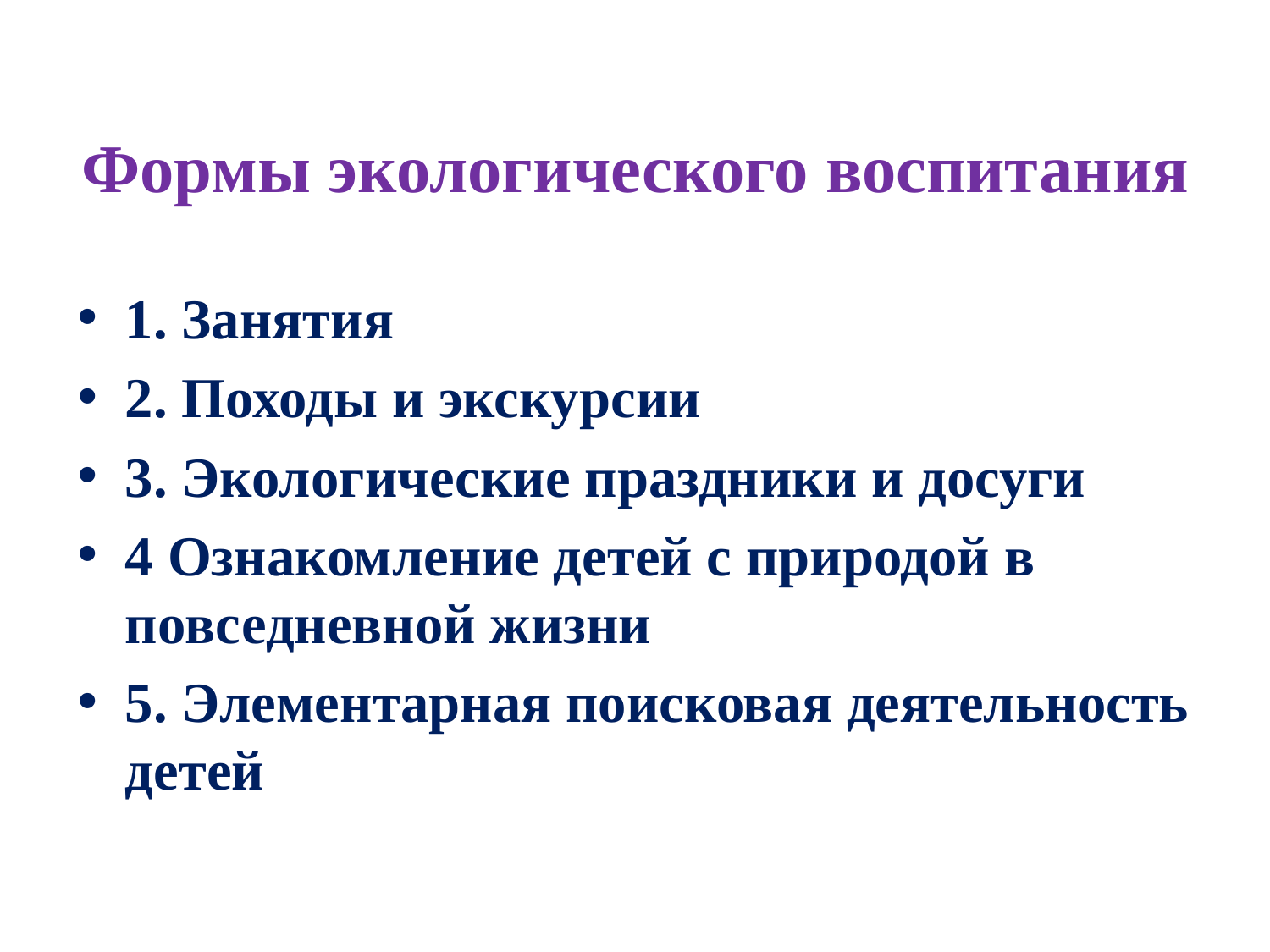

# Формы экологического воспитания
1. Занятия
2. Походы и экскурсии
3. Экологические праздники и досуги
4 Ознакомление детей с природой в повседневной жизни
5. Элементарная поисковая деятельность детей